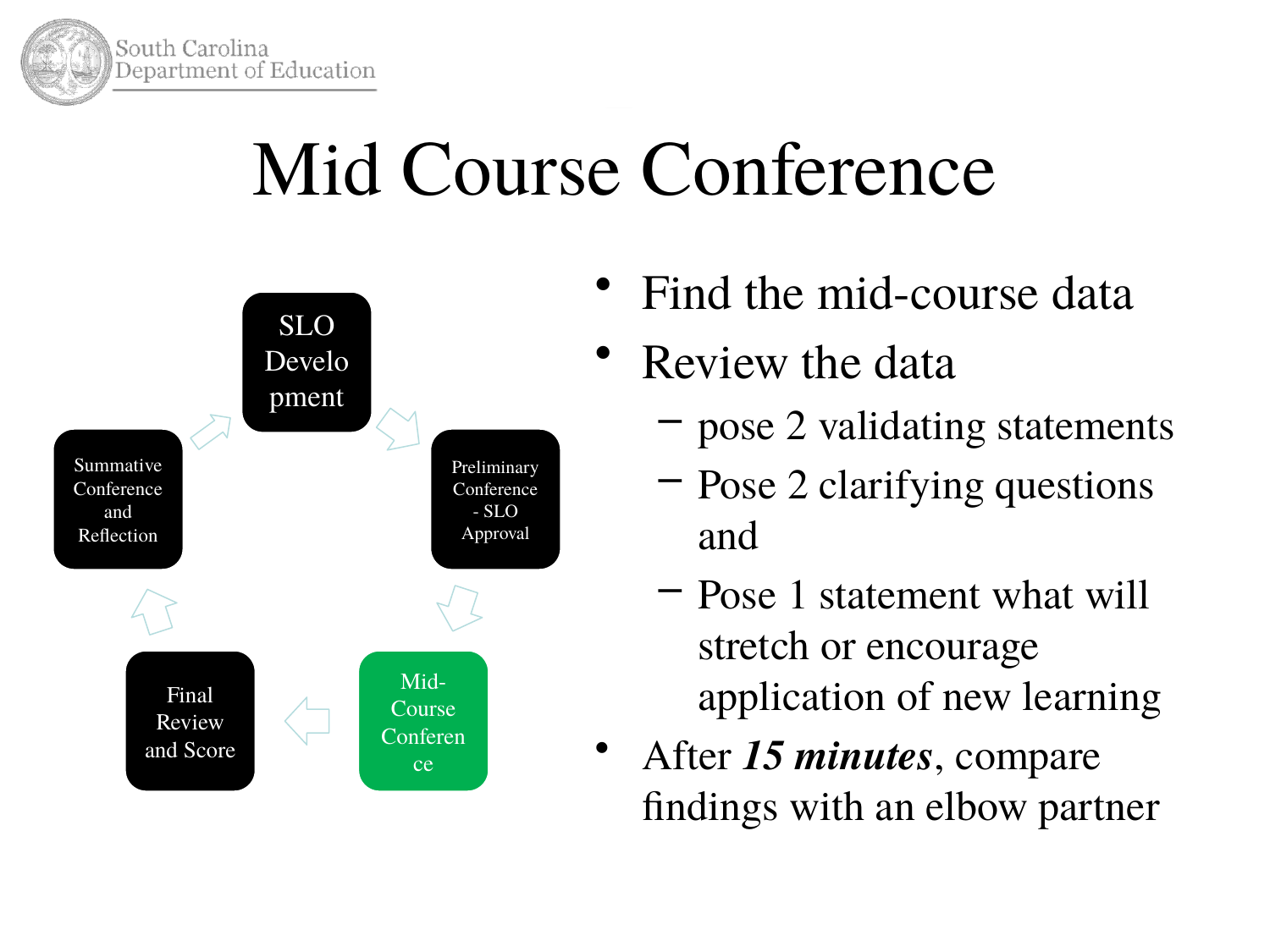

# Mid Course Conference
Find the mid-course data
Review the data
pose 2 validating statements
Pose 2 clarifying questions and
Pose 1 statement what will stretch or encourage application of new learning
After 15 minutes, compare findings with an elbow partner
SLO Development
Mid-Course Conference
Final Review and Score
Preliminary Conference- SLO Approval
Summative Conference and Reflection